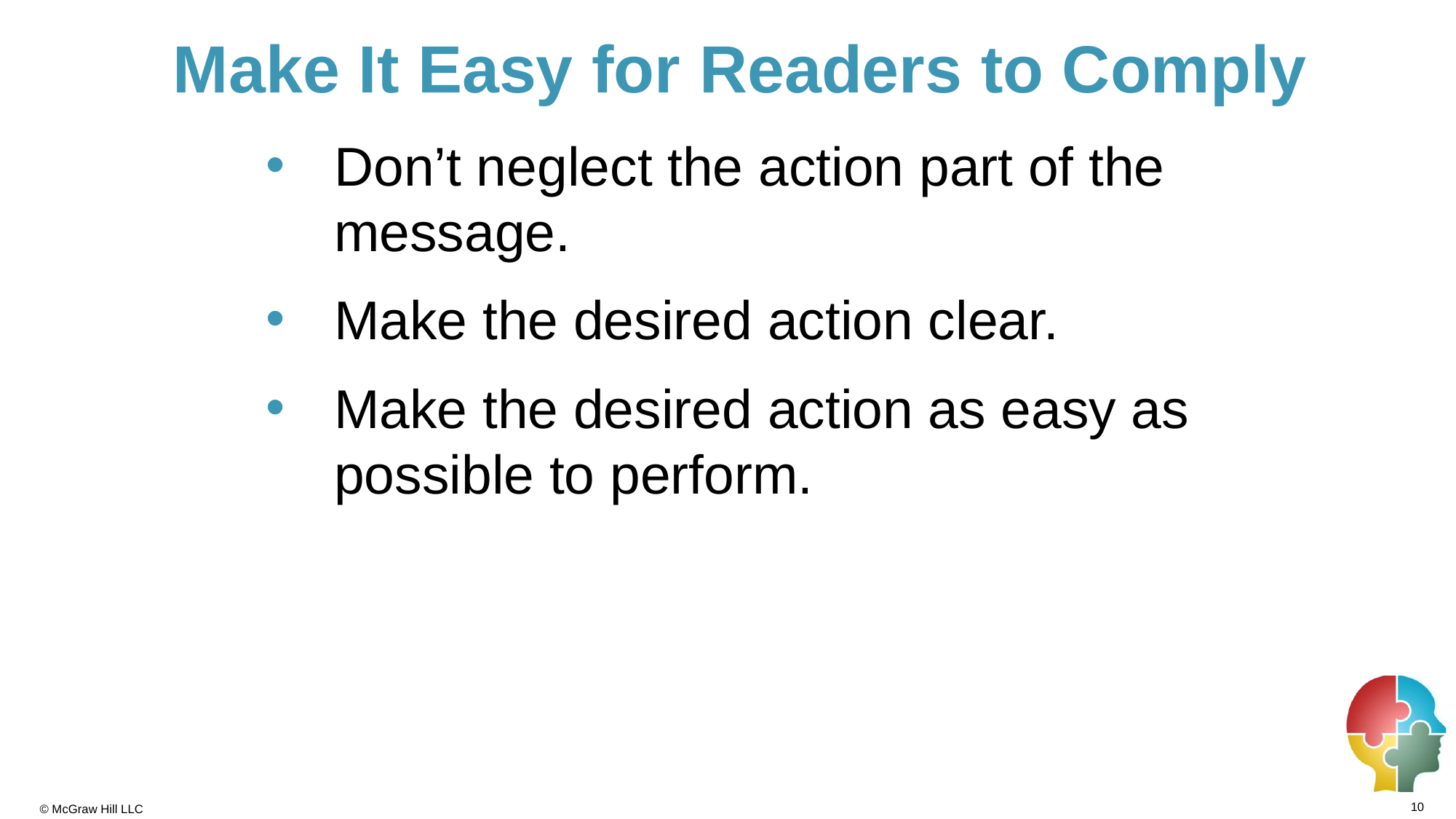

# Make It Easy for Readers to Comply
Don’t neglect the action part of the message.
Make the desired action clear.
Make the desired action as easy as possible to perform.
10